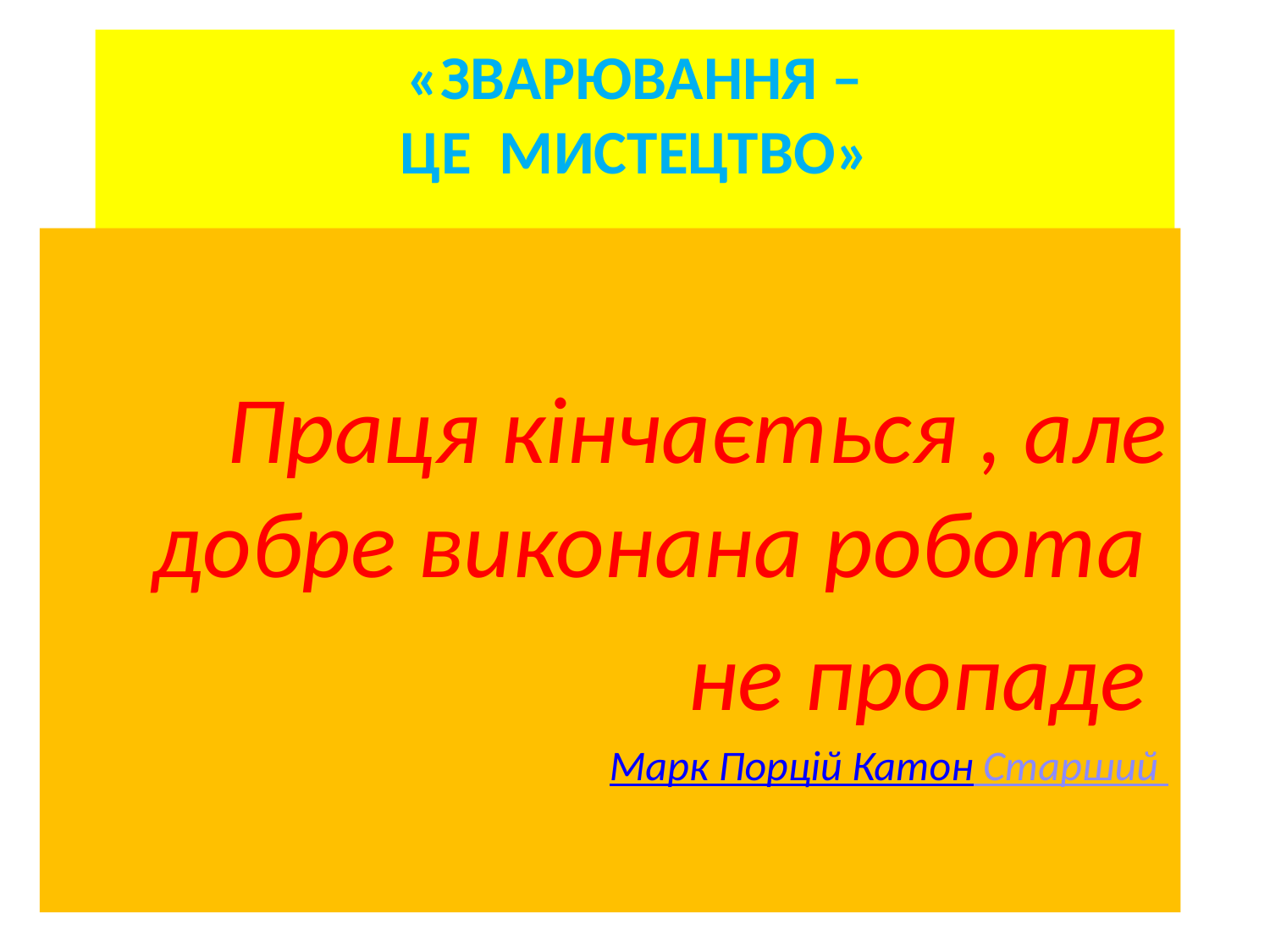

# «ЗВАРЮВАННЯ – ЦЕ  МИСТЕЦТВО»

Праця кінчається , але добре виконана робота
не пропаде
Марк Порцій Катон Старший